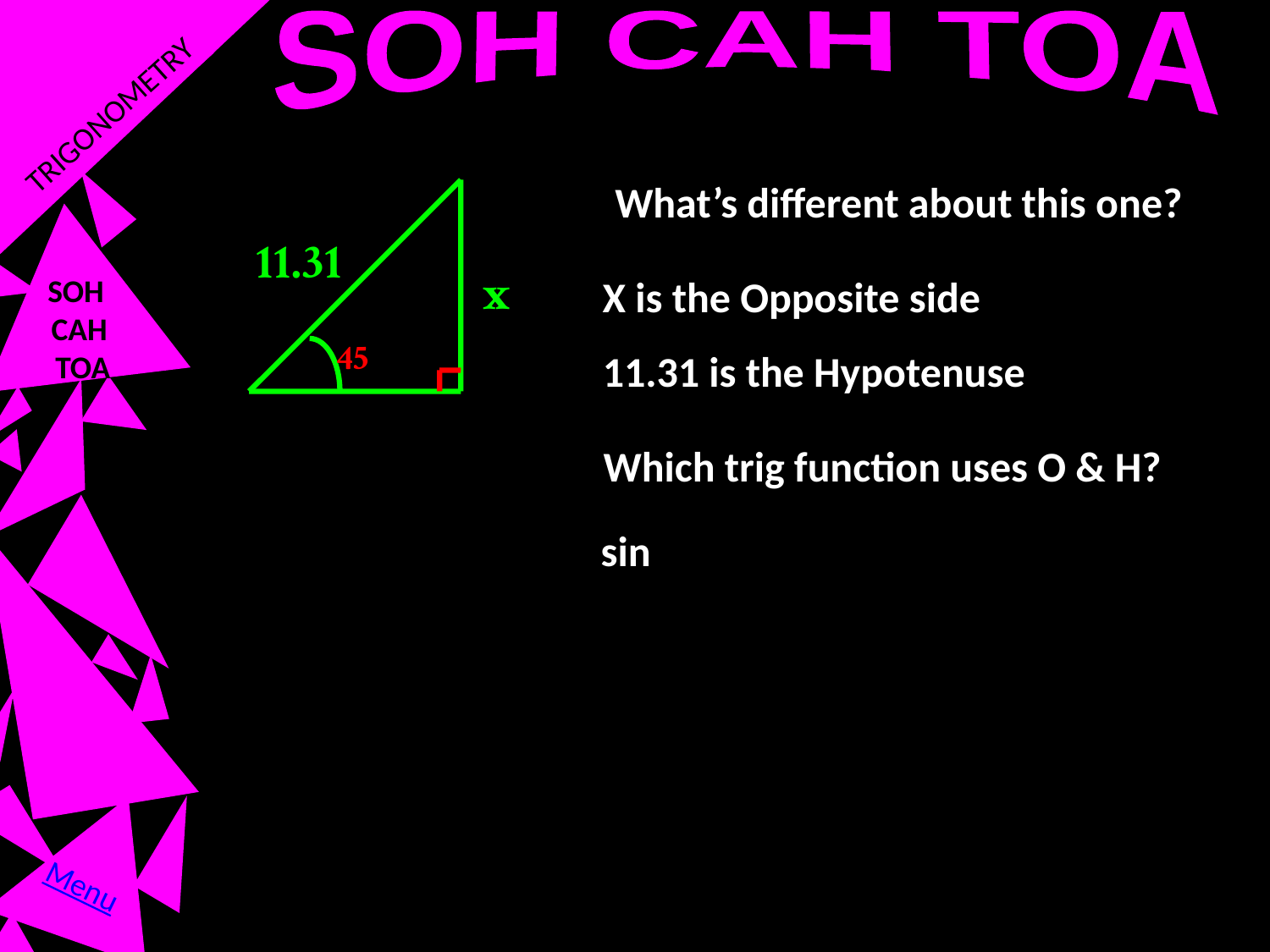

TRIGONOMETRY
SOH CAH TOA
What’s different about this one?

11.31
x
SOH
CAH
 TOA
X is the Opposite side
45
11.31 is the Hypotenuse

Which trig function uses O & H?
sin
Menu